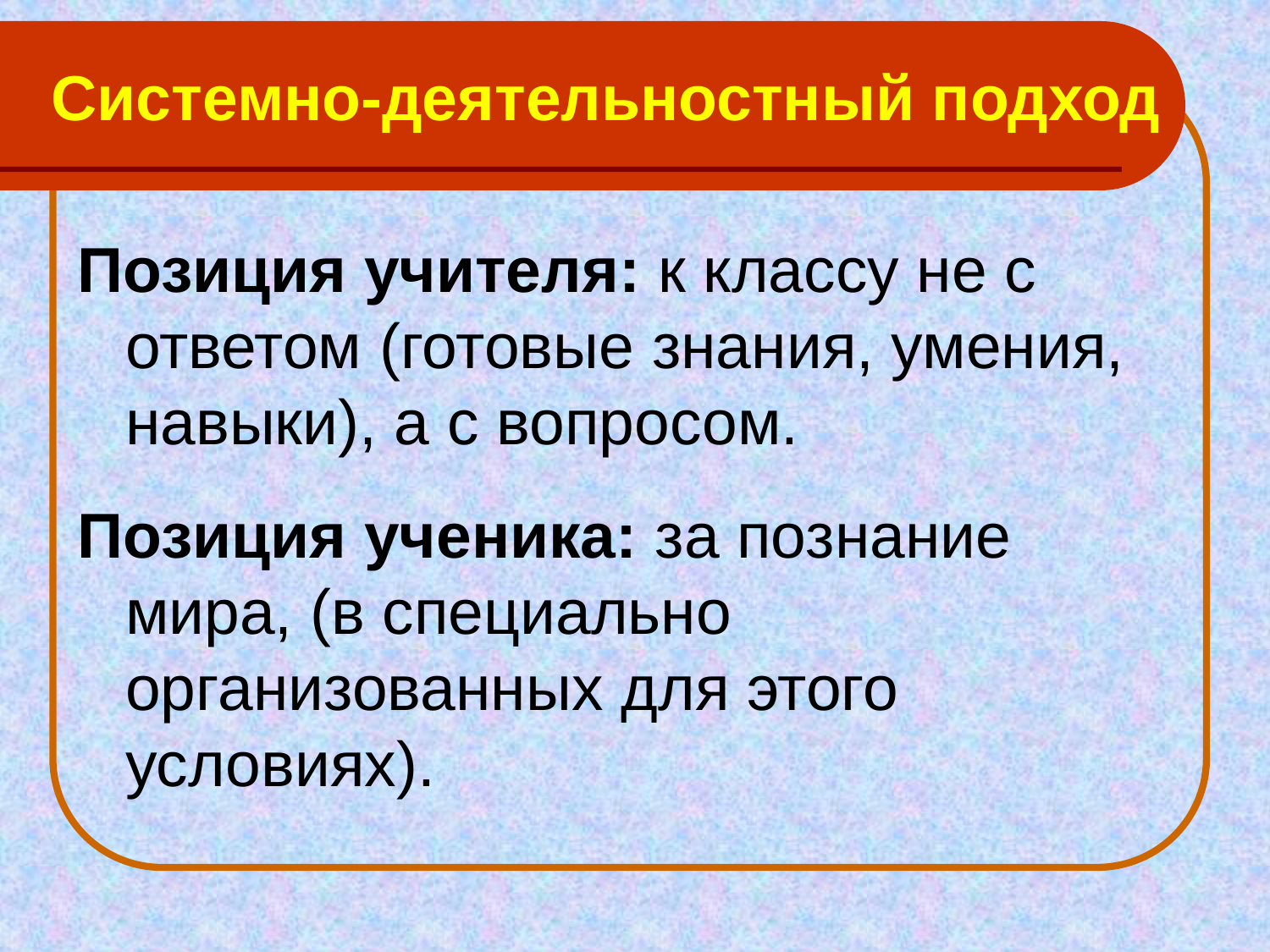

Системно-деятельностный подход
Позиция учителя: к классу не с ответом (готовые знания, умения, навыки), а с вопросом.

Позиция ученика: за познание мира, (в специально организованных для этого условиях).